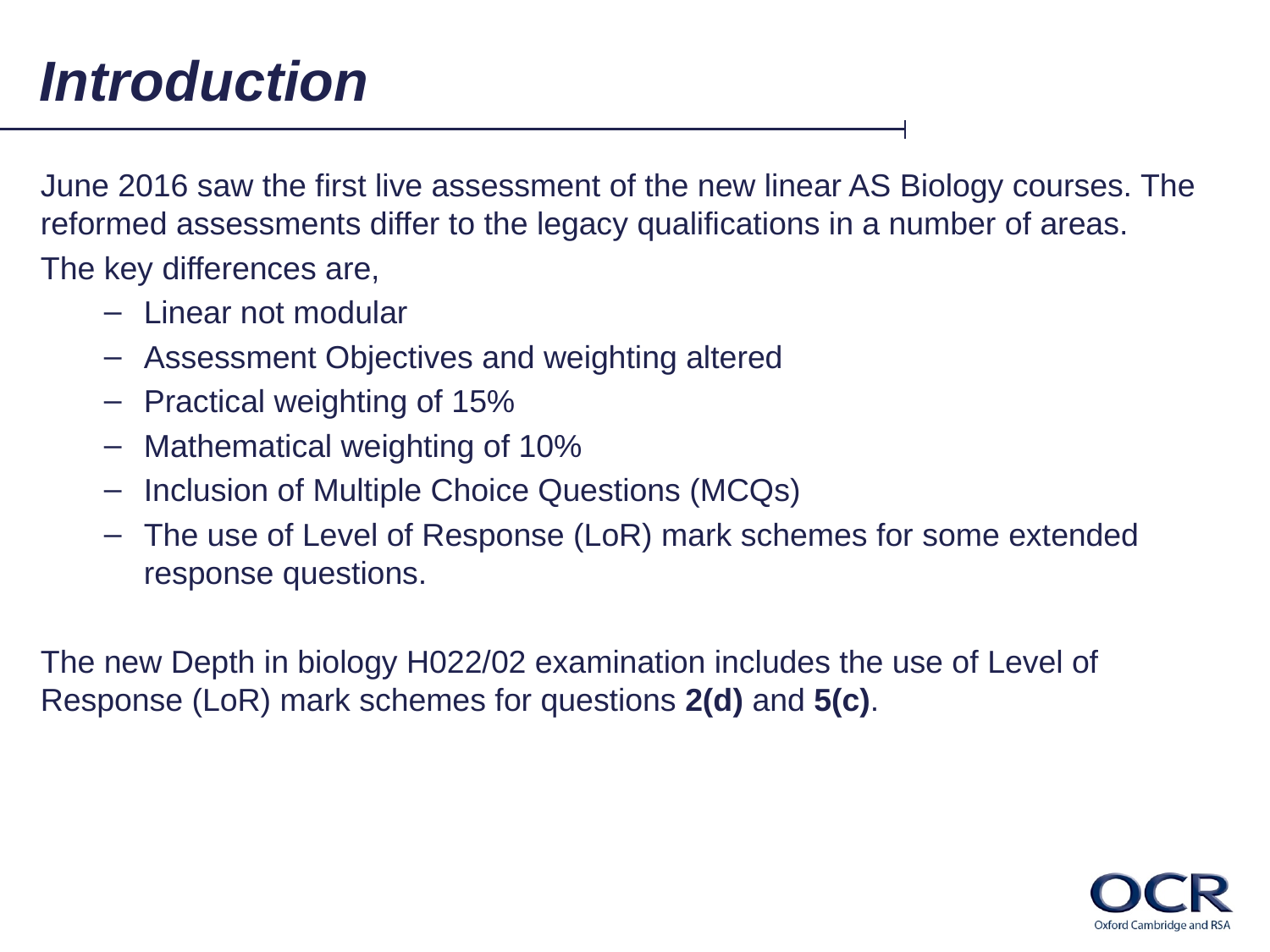

# Introduction
June 2016 saw the first live assessment of the new linear AS Biology courses. The reformed assessments differ to the legacy qualifications in a number of areas.
The key differences are,
Linear not modular
Assessment Objectives and weighting altered
Practical weighting of 15%
Mathematical weighting of 10%
Inclusion of Multiple Choice Questions (MCQs)
The use of Level of Response (LoR) mark schemes for some extended response questions.

The new Depth in biology H022/02 examination includes the use of Level of Response (LoR) mark schemes for questions 2(d) and 5(c).